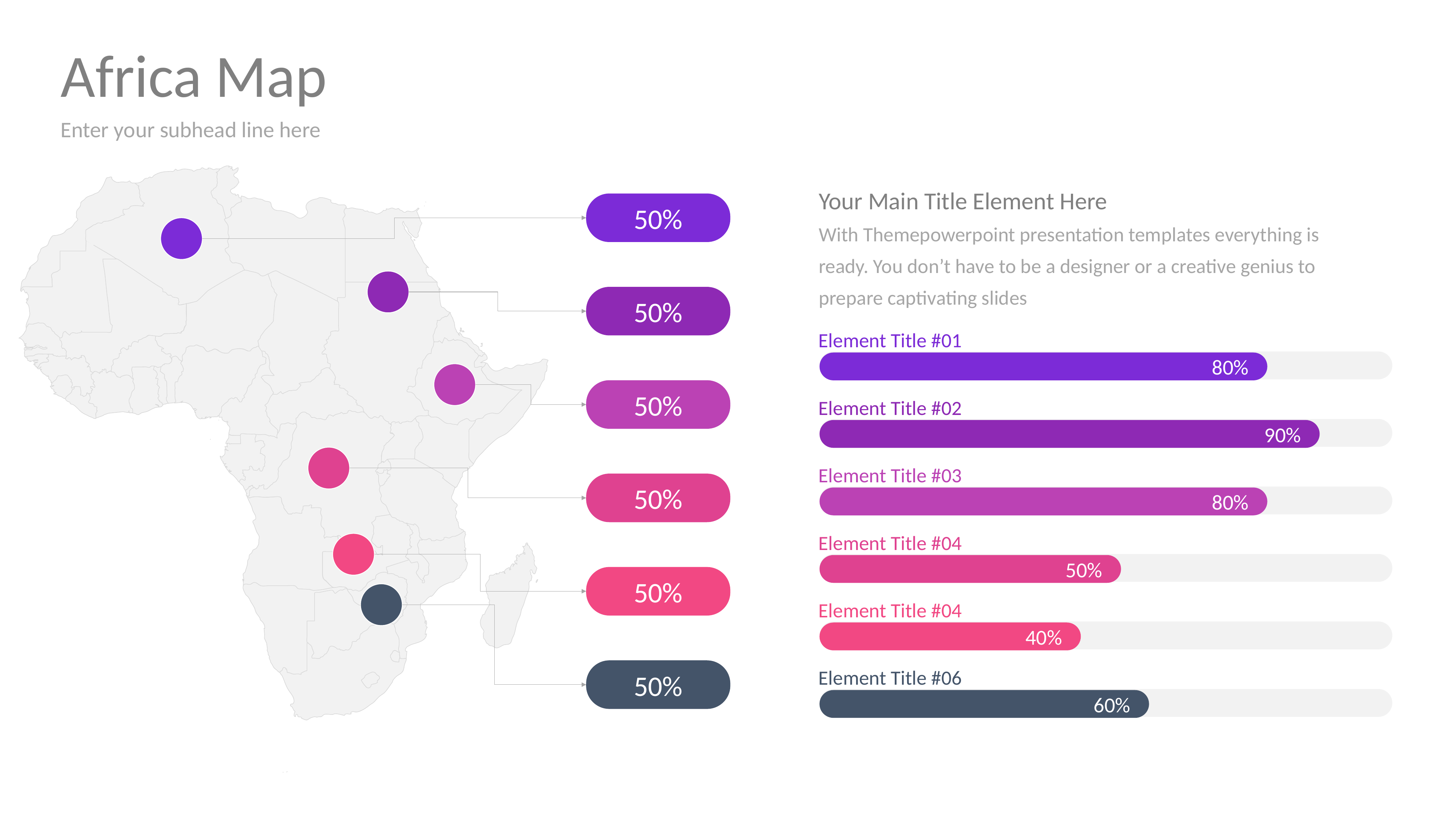

# Africa Map
Enter your subhead line here

Your Main Title Element Here
With Themepowerpoint presentation templates everything is ready. You don’t have to be a designer or a creative genius to prepare captivating slides
50%

50%
Element Title #01

80%

50%
Element Title #02

90%

Element Title #03

80%
50%
Element Title #04

50%

50%

Element Title #04

40%
Element Title #06

60%
50%